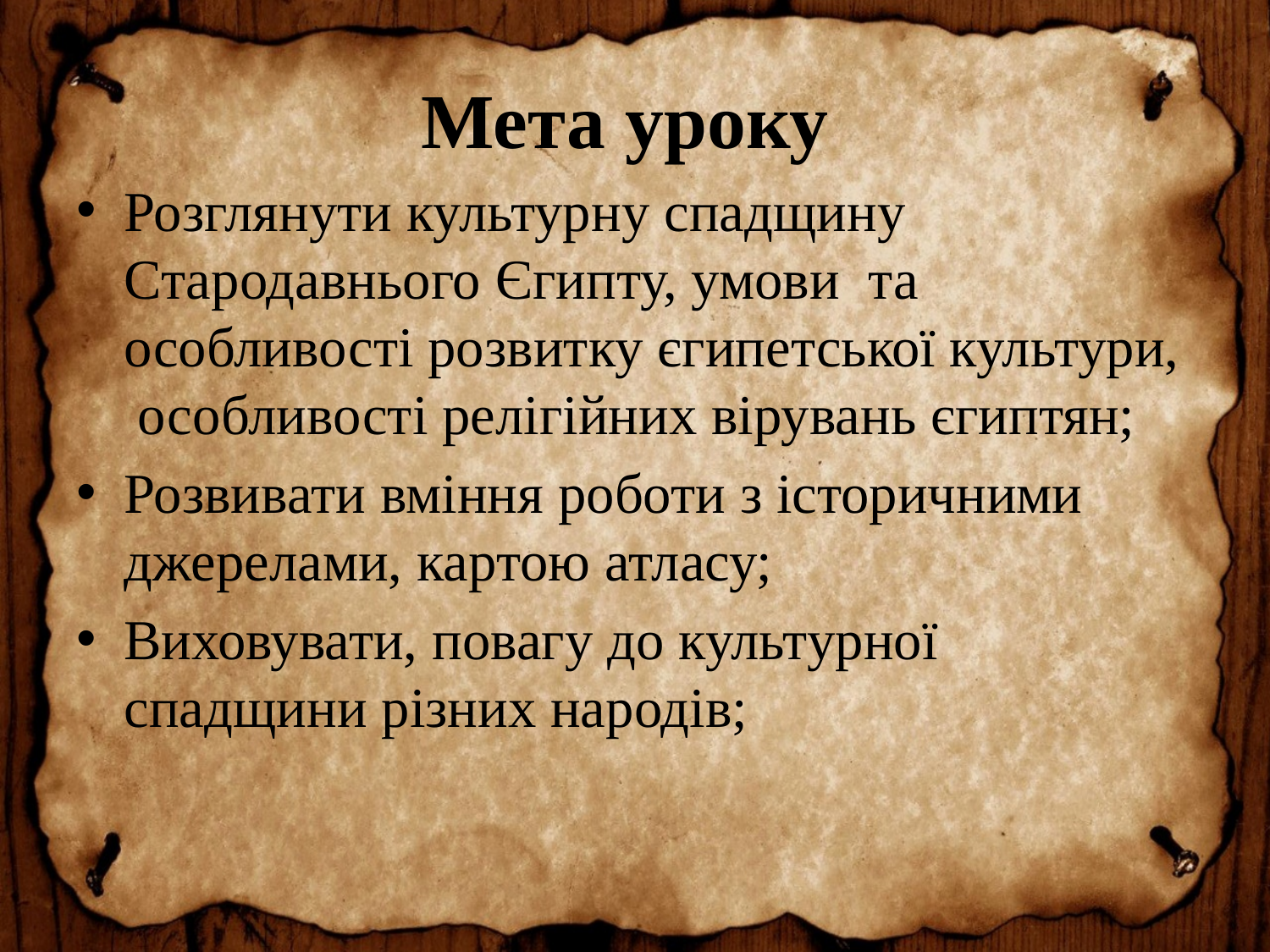

# Мета уроку
Розглянути культурну спадщину Стародавнього Єгипту, умови  та особливості розвитку єгипетської культури,  особливості релігійних вірувань єгиптян;
Розвивати вміння роботи з історичними джерелами, картою атласу;
Виховувати, повагу до культурної спадщини різних народів;